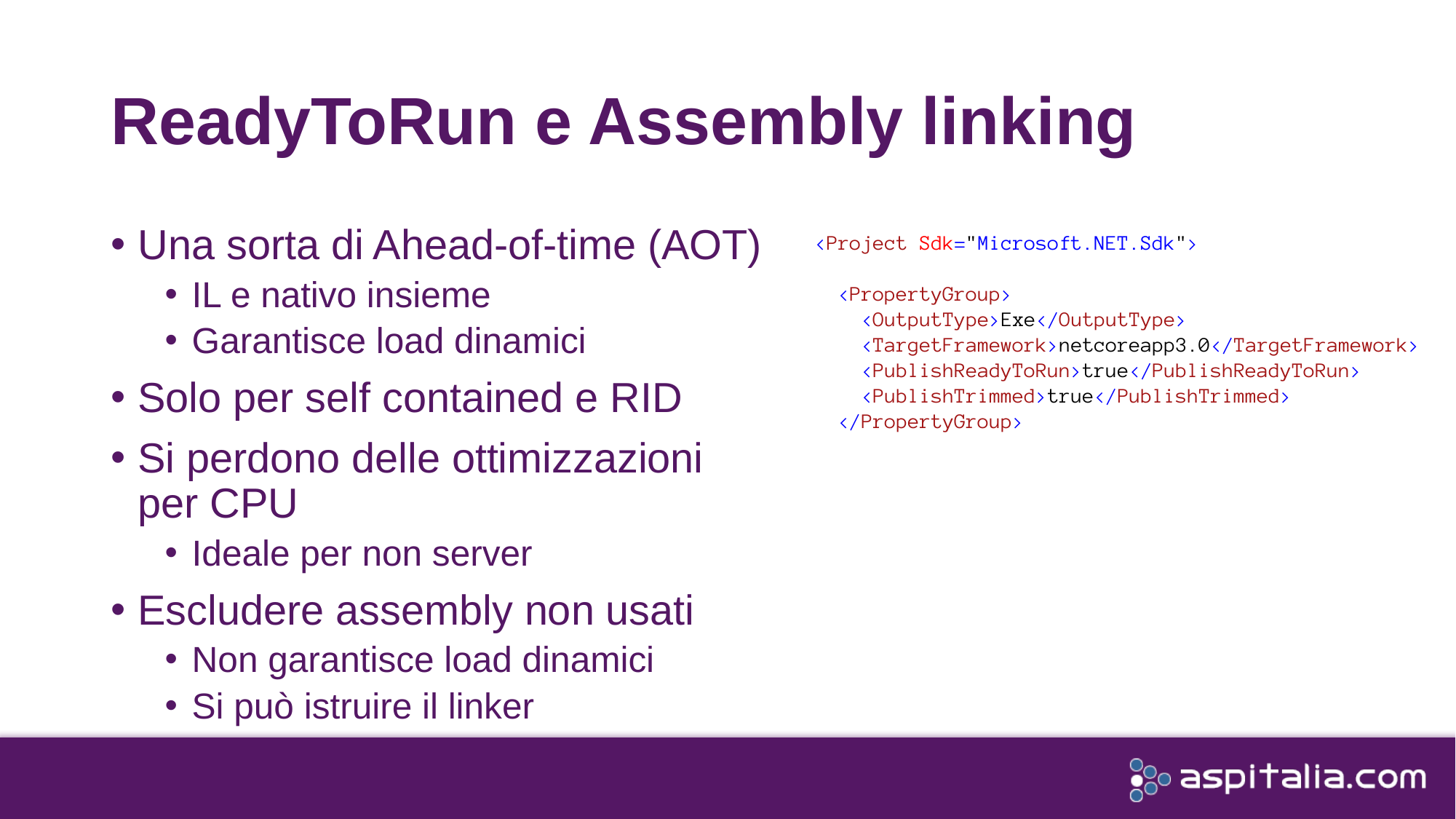

# ReadyToRun e Assembly linking
Una sorta di Ahead-of-time (AOT)
IL e nativo insieme
Garantisce load dinamici
Solo per self contained e RID
Si perdono delle ottimizzazioni per CPU
Ideale per non server
Escludere assembly non usati
Non garantisce load dinamici
Si può istruire il linker
<Project Sdk="Microsoft.NET.Sdk">

  <PropertyGroup>
    <OutputType>Exe</OutputType>
    <TargetFramework>netcoreapp3.0</TargetFramework>
    <PublishReadyToRun>true</PublishReadyToRun>
    <PublishTrimmed>true</PublishTrimmed>
  </PropertyGroup>